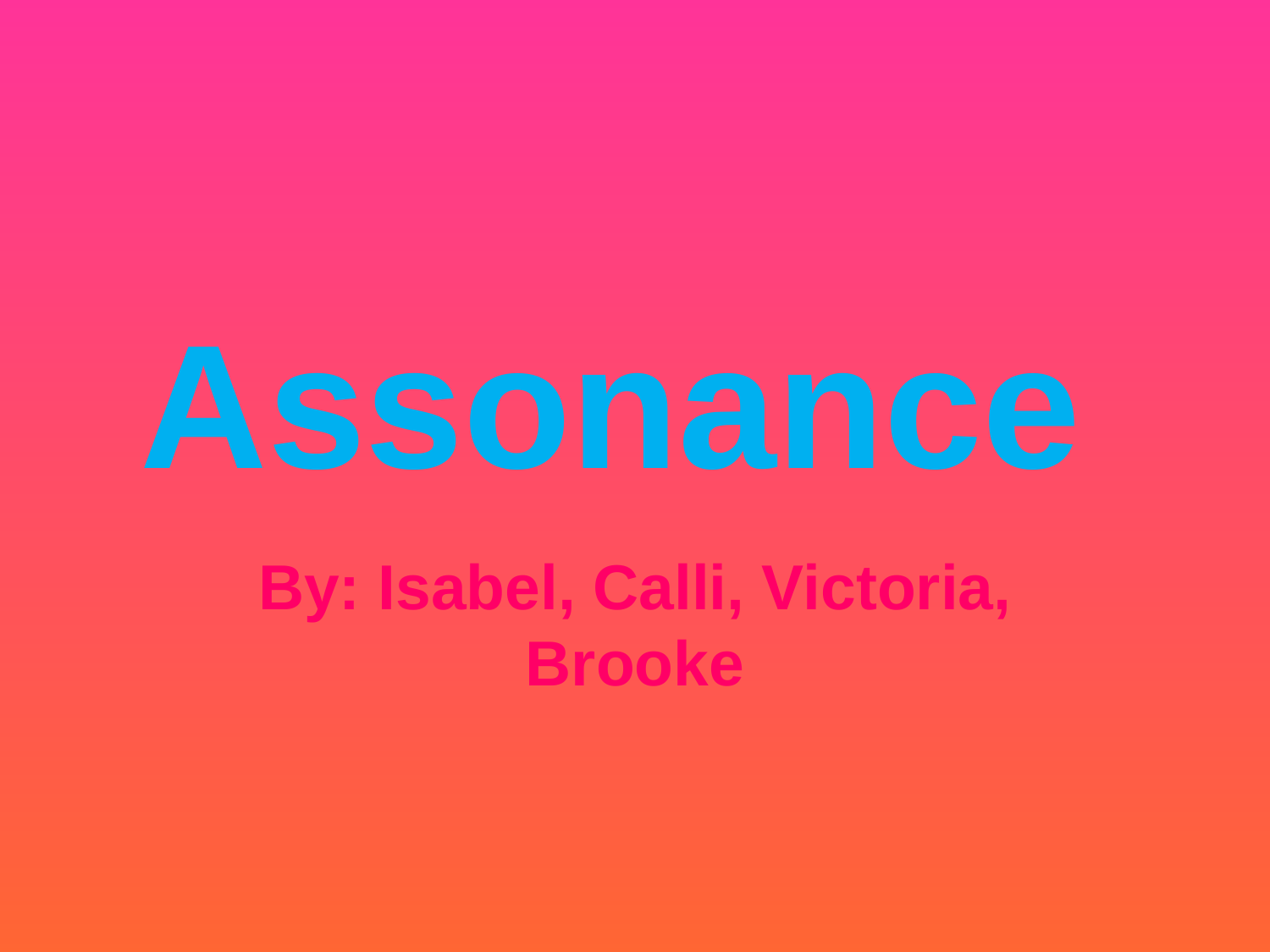

# Assonance
By: Isabel, Calli, Victoria, Brooke